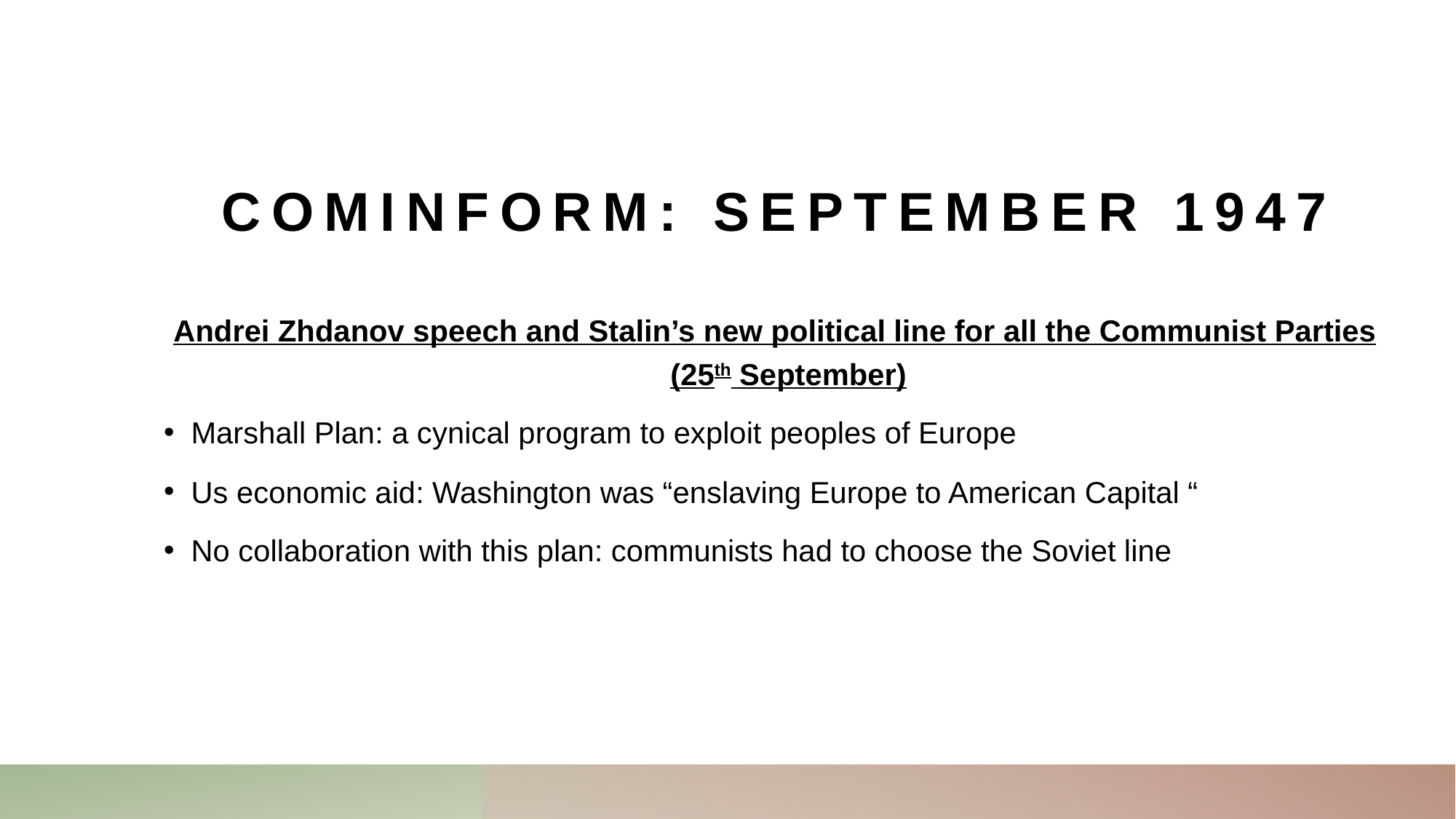

# COMINFORM: SEPTEMBER 1947

Andrei Zhdanov speech and Stalin’s new political line for all the Communist Parties (25th September)
Marshall Plan: a cynical program to exploit peoples of Europe
Us economic aid: Washington was “enslaving Europe to American Capital “
No collaboration with this plan: communists had to choose the Soviet line